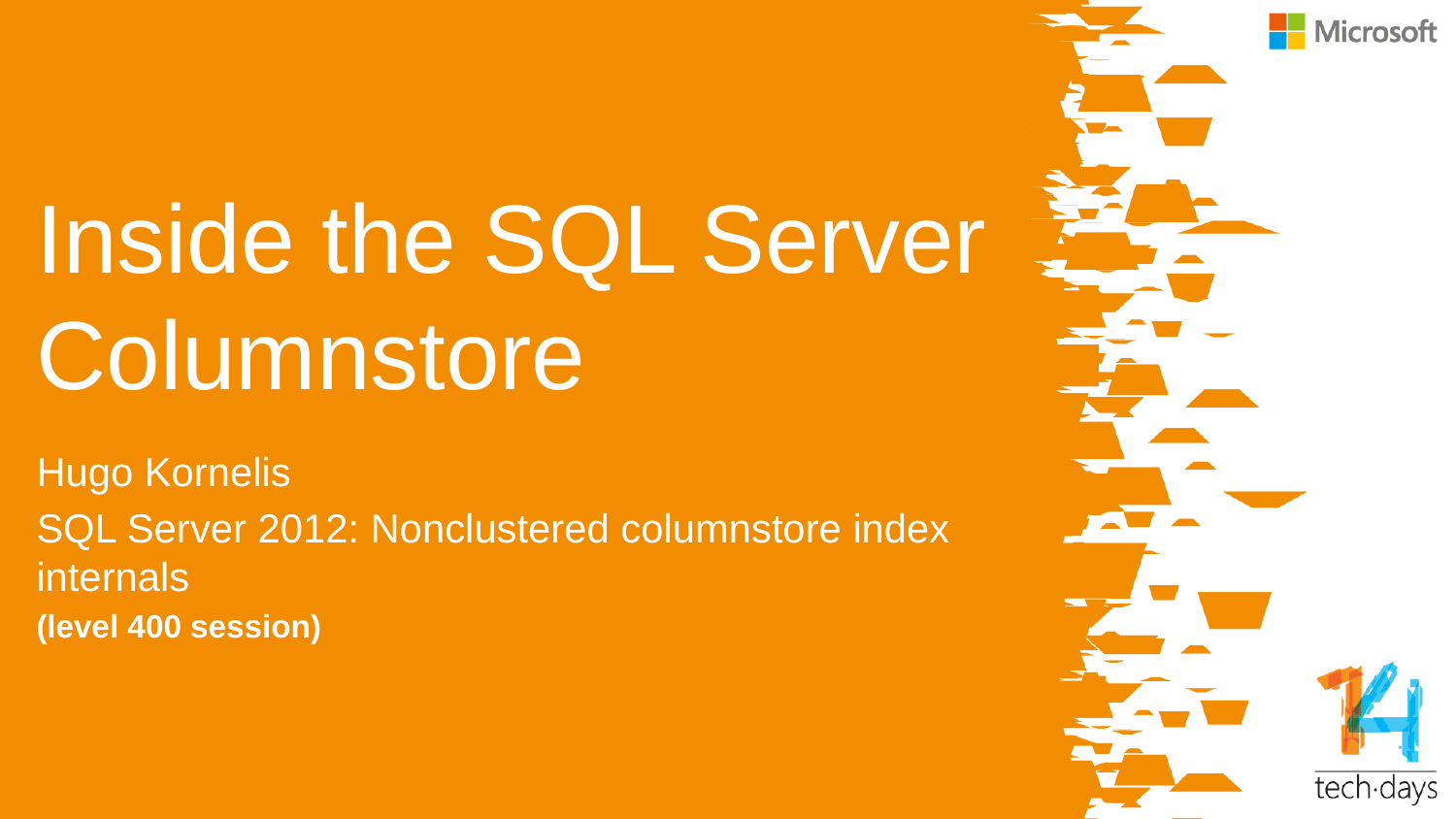

# Inside the SQL Server Columnstore
Hugo Kornelis
SQL Server 2012: Nonclustered columnstore index internals
(level 400 session)